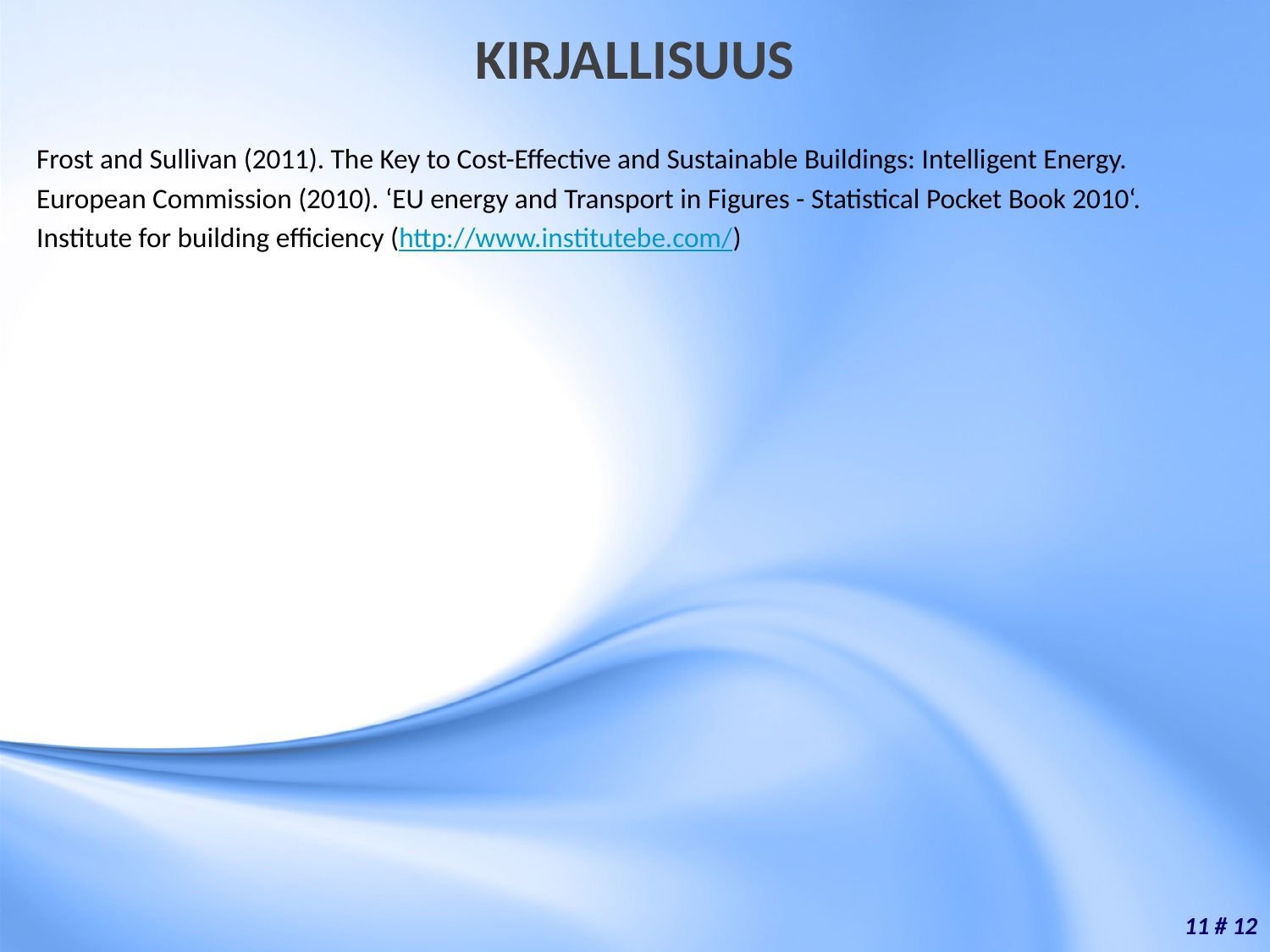

# KIRJALLISUUS
Frost and Sullivan (2011). The Key to Cost-Effective and Sustainable Buildings: Intelligent Energy.
European Commission (2010). ‘EU energy and Transport in Figures - Statistical Pocket Book 2010‘.
Institute for building efficiency (http://www.institutebe.com/)

11 # 12